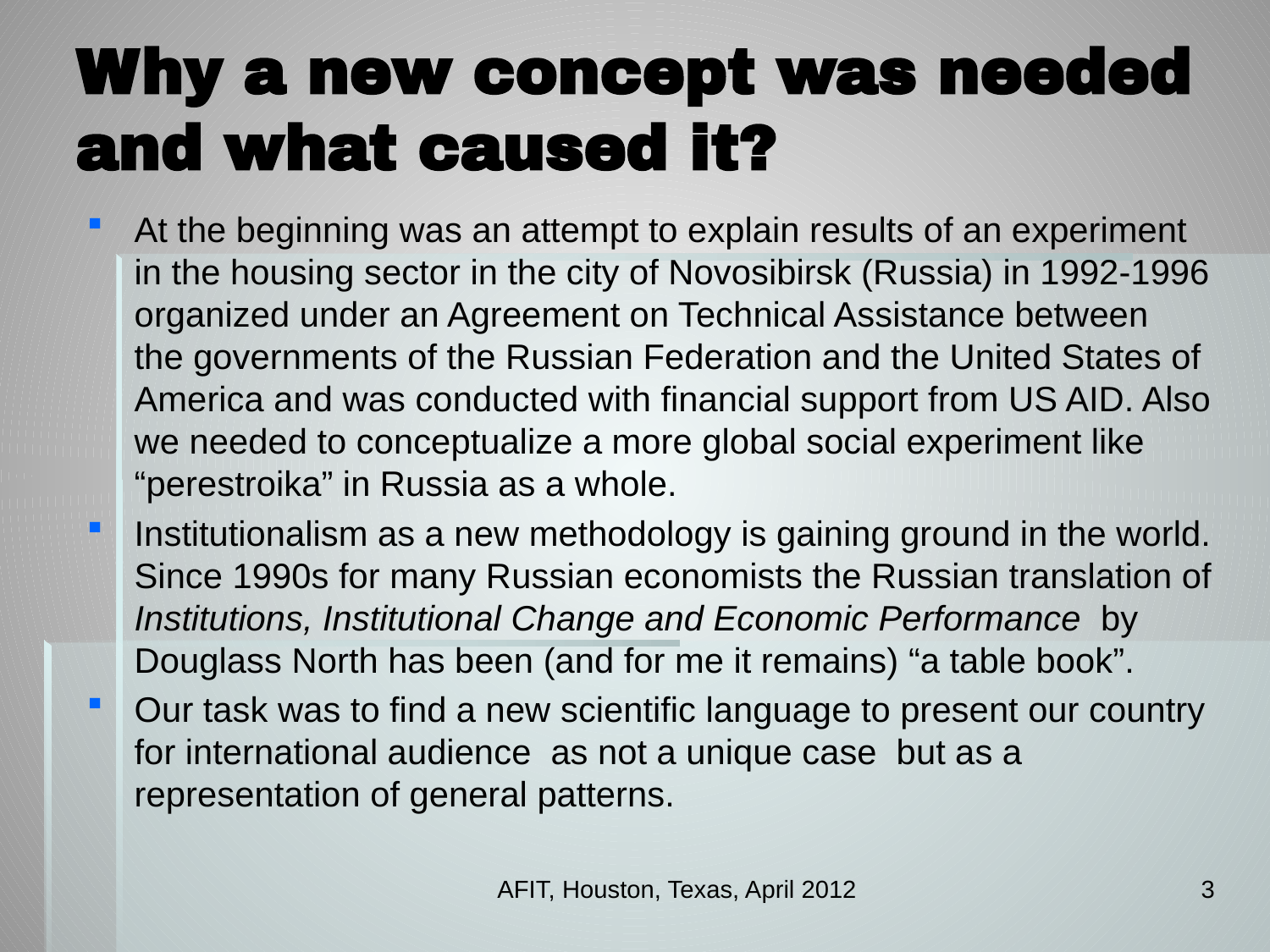

# Why a new concept was needed and what caused it?
At the beginning was an attempt to explain results of an experiment in the housing sector in the city of Novosibirsk (Russia) in 1992-1996 organized under an Agreement on Technical Assistance between  the governments of the Russian Federation and the United States of America and was conducted with financial support from US AID. Also we needed to conceptualize a more global social experiment like “perestroika” in Russia as a whole.
Institutionalism as a new methodology is gaining ground in the world. Since 1990s for many Russian economists the Russian translation of Institutions, Institutional Change and Economic Performance  by Douglass North has been (and for me it remains) “a table book”.
Our task was to find a new scientific language to present our country for international audience  as not a unique case  but as a representation of general patterns.
AFIT, Houston, Texas, April 2012
3